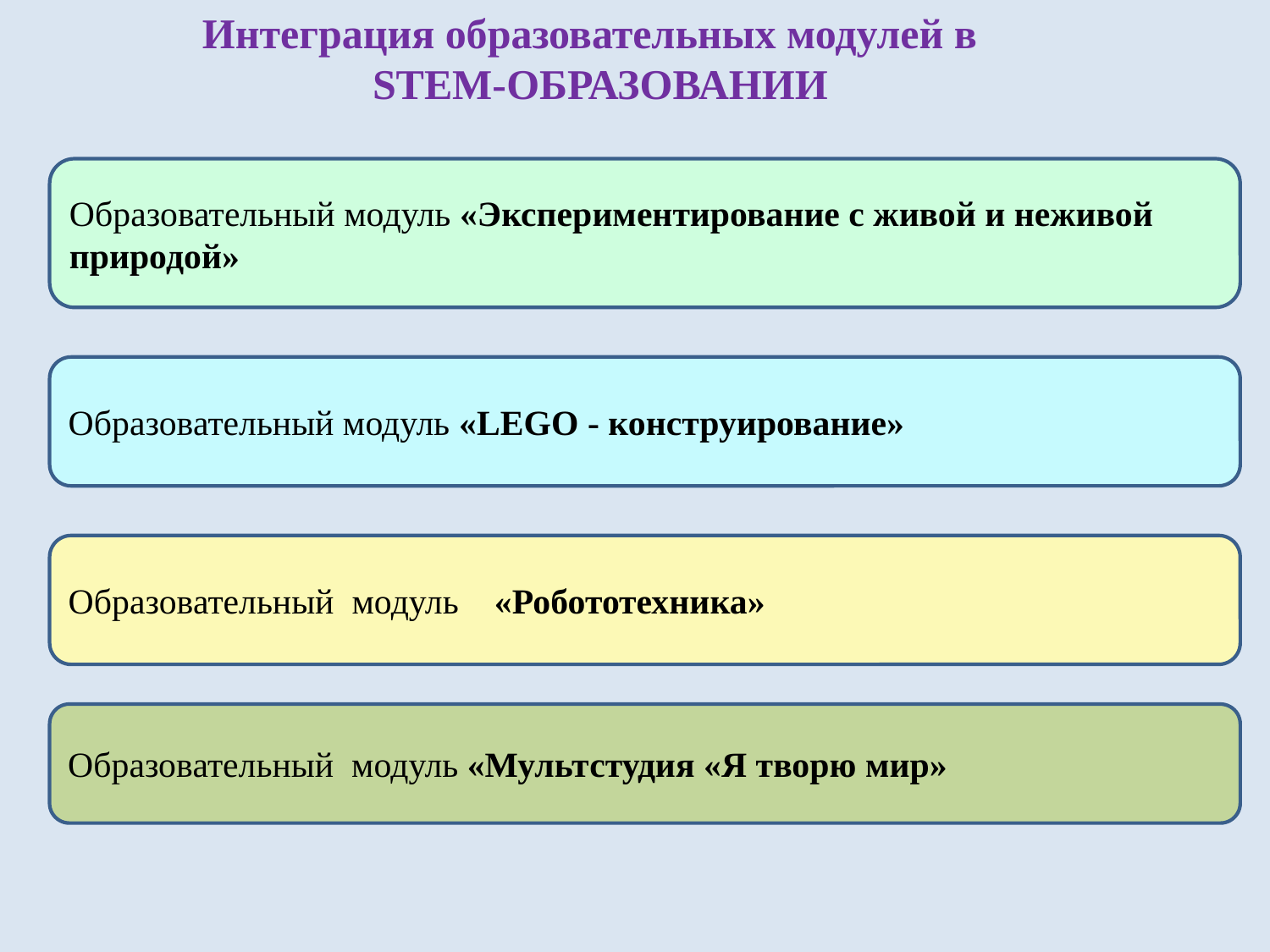

Интеграция образовательных модулей в
STEM-ОБРАЗОВАНИИ

Образовательный модуль «Экспериментирование с живой и неживой природой»
Образовательный модуль «LEGO - конструирование»
Образовательный  модуль    «Робототехника»
Образовательный  модуль «Мультстудия «Я творю мир»